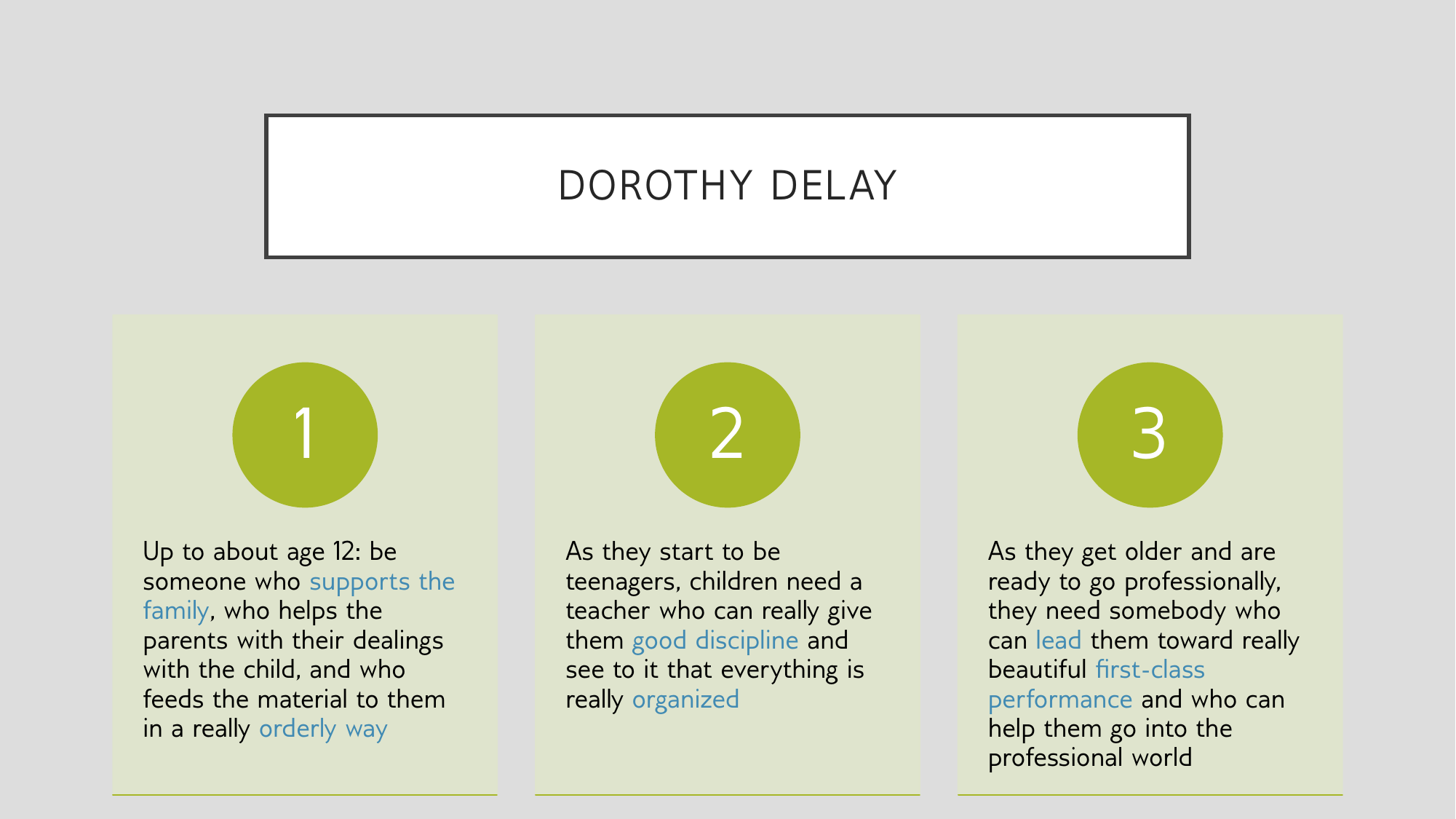

# Dorothy DeLay
Up to about age 12: be someone who supports the family, who helps the parents with their dealings with the child, and who feeds the material to them in a really orderly way
1
As they start to be teenagers, children need a teacher who can really give them good discipline and see to it that everything is really organized
2
As they get older and are ready to go professionally, they need somebody who can lead them toward really beautiful first-class performance and who can help them go into the professional world
3